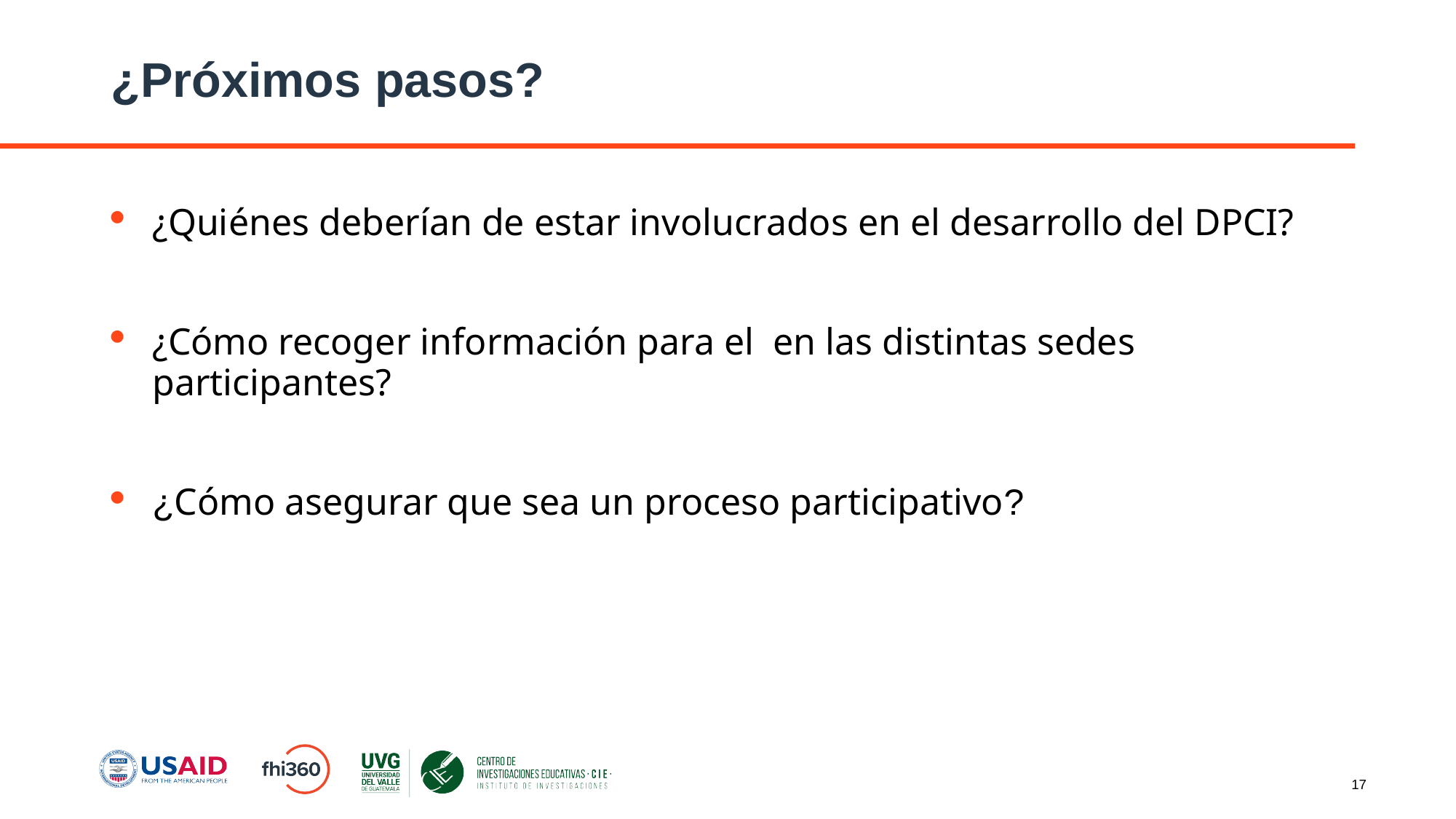

# ¿Próximos pasos?
¿Quiénes deberían de estar involucrados en el desarrollo del DPCI?

¿Cómo recoger información para el  en las distintas sedes participantes?

¿Cómo asegurar que sea un proceso participativo?